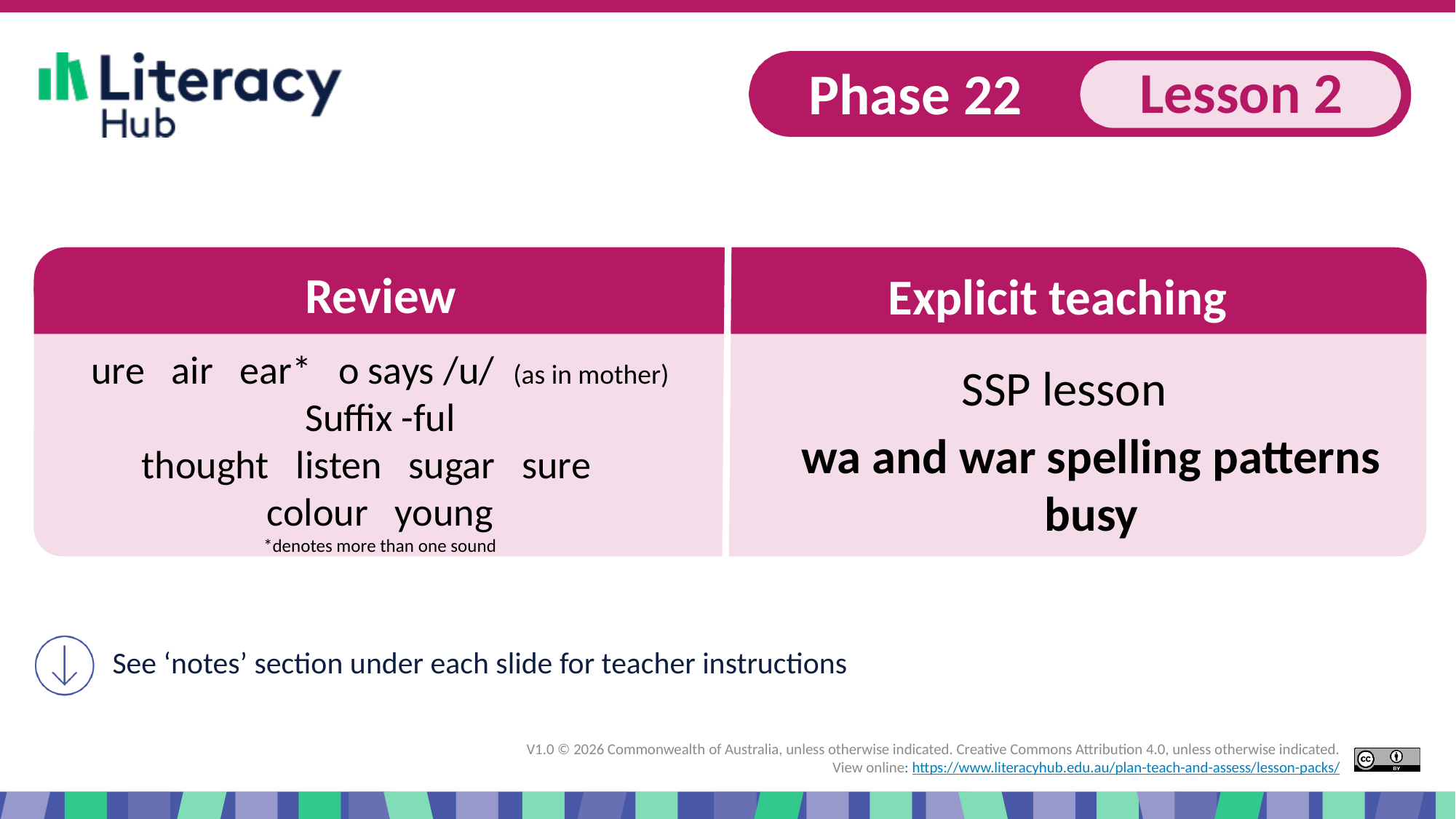

Slide 1 Phase 22 Lesson 2 wa and war spelling patterns
ure   air   ear*   o says /u/  (as in mother)
Suffix -ful
thought   listen   sugar   sure
colour   young
*denotes more than one sound

wa and war spelling patterns
busy